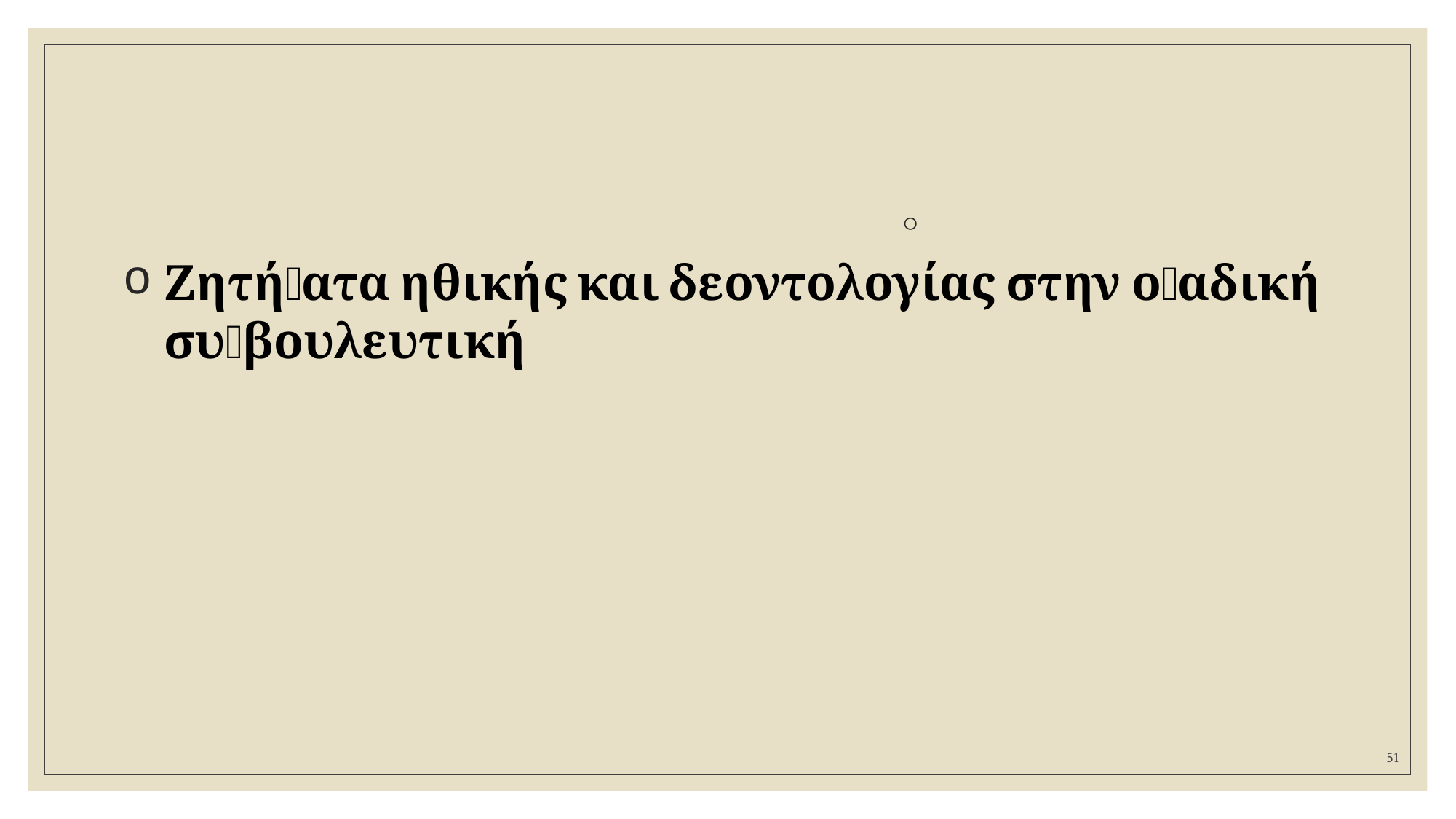

Ζητήματα ηθικής και δεοντολογίας στην ομαδική συμβουλευτική

51